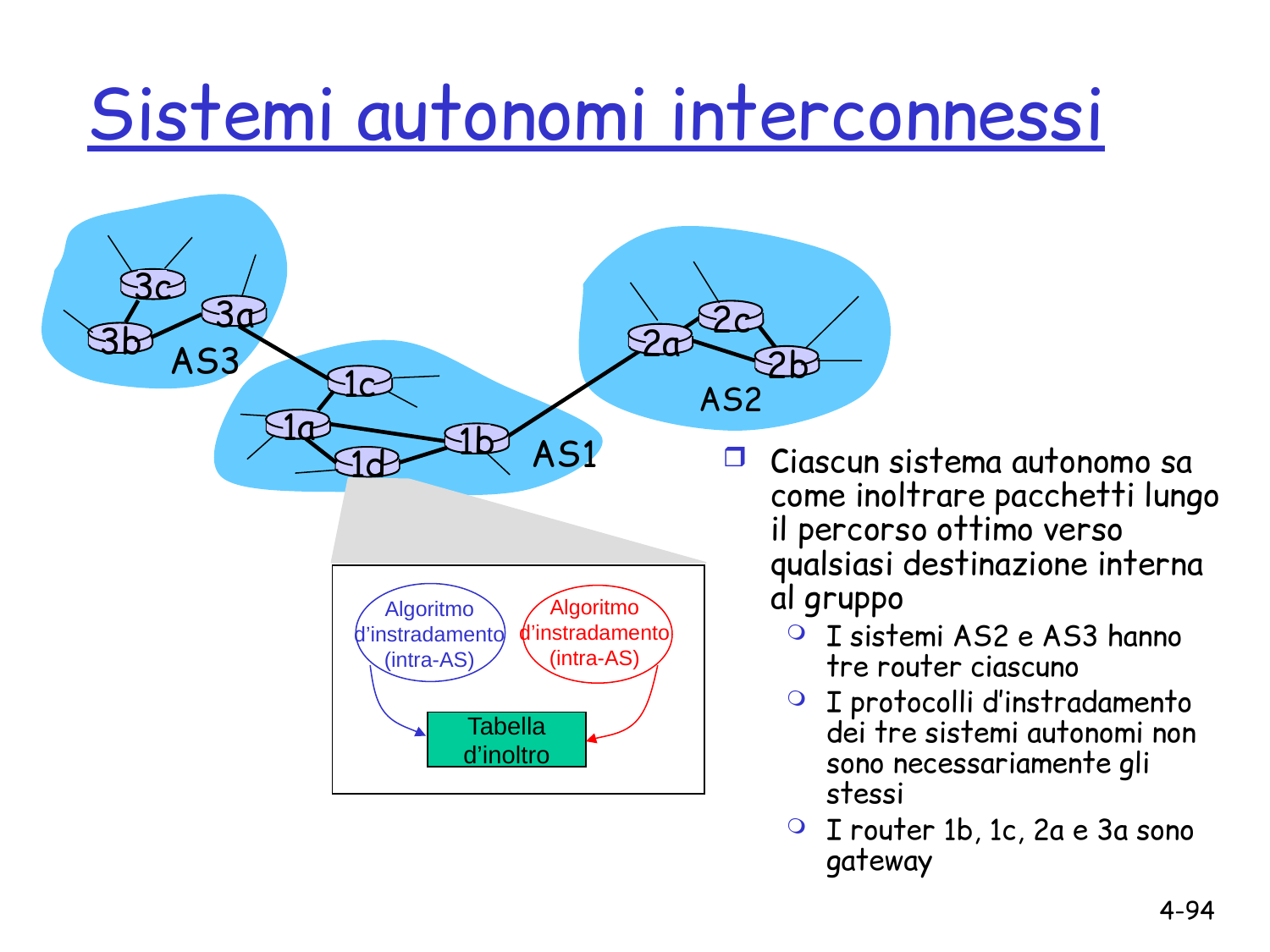

# Sistemi autonomi interconnessi

3c

3a
2c

3b

2a

AS3

2b

1c

AS2

1a

1b

AS1

1d

Ciascun sistema autonomo sa come inoltrare pacchetti lungo il percorso ottimo verso qualsiasi destinazione interna al gruppo
I sistemi AS2 e AS3 hanno tre router ciascuno
I protocolli d’instradamento dei tre sistemi autonomi non sono necessariamente gli stessi
I router 1b, 1c, 2a e 3a sono gateway

Algoritmo
d’instradamento
(intra-AS)
Algoritmo
d’instradamento
(intra-AS)

Tabella
d’inoltro
4-94